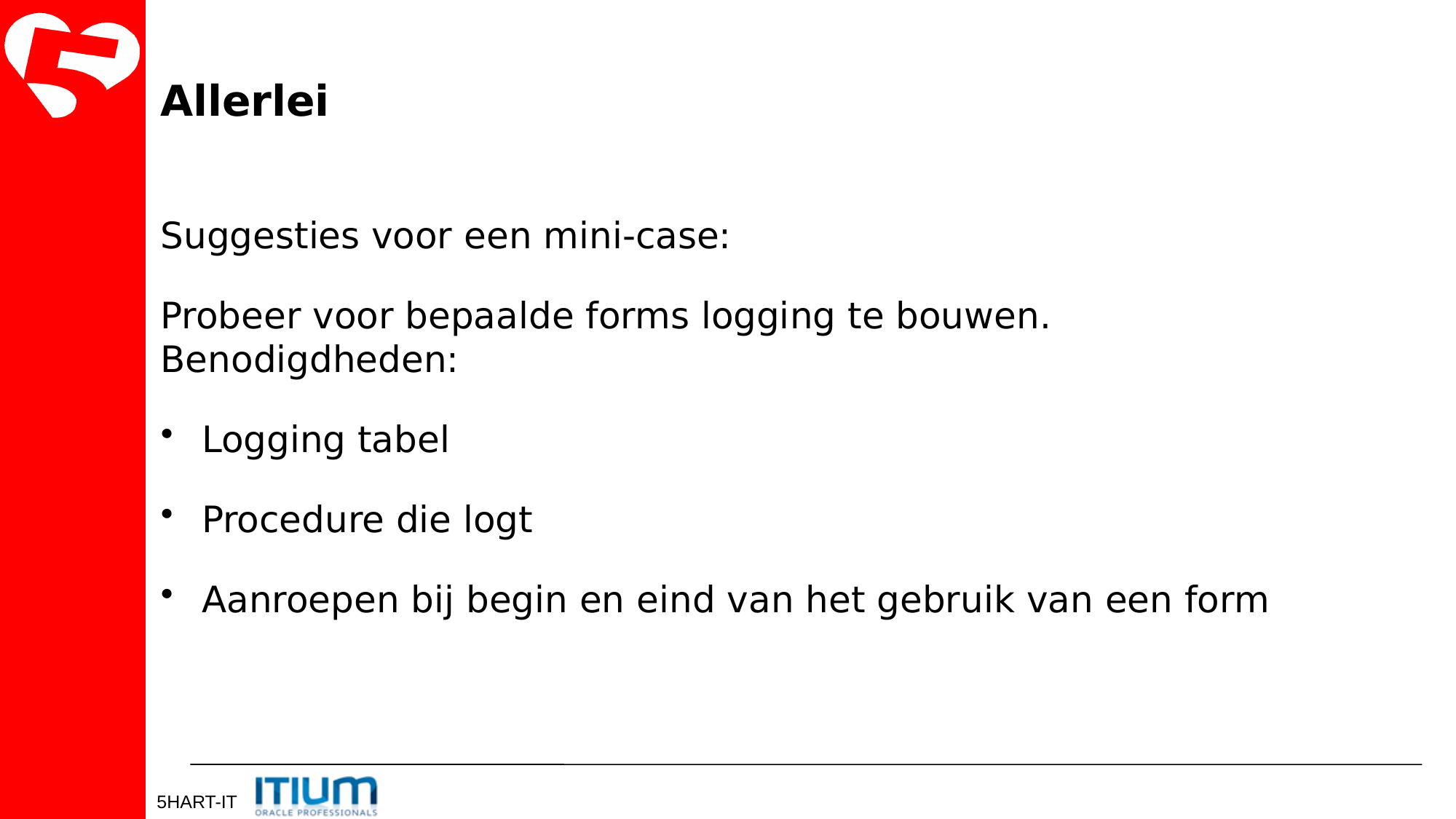

Allerlei
Suggesties voor een mini-case:
Probeer voor bepaalde forms logging te bouwen. Benodigdheden:
Logging tabel
Procedure die logt
Aanroepen bij begin en eind van het gebruik van een form